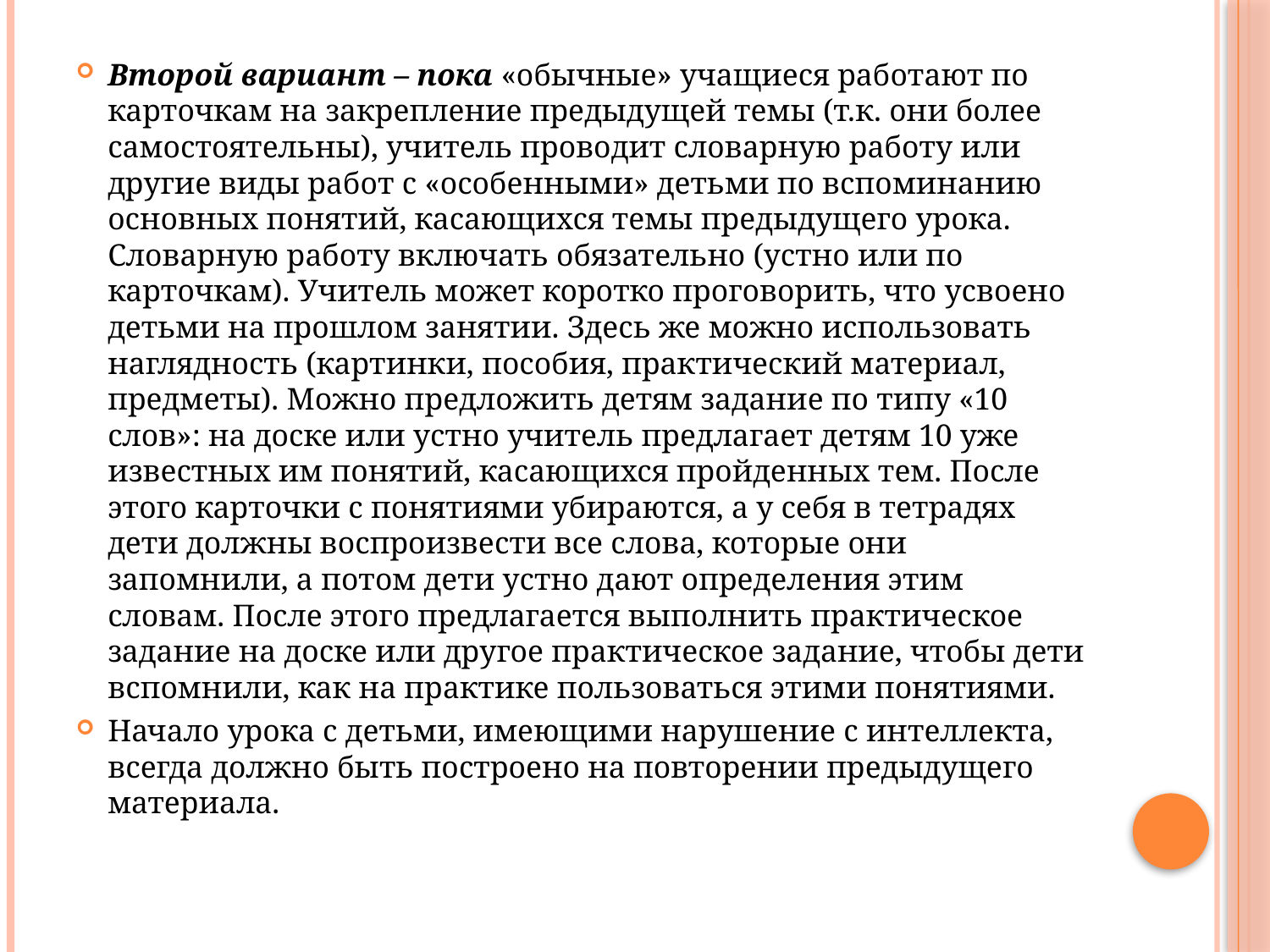

Второй вариант – пока «обычные» учащиеся работают по карточкам на закрепление предыдущей темы (т.к. они более самостоятельны), учитель проводит словарную работу или другие виды работ с «особенными» детьми по вспоминанию основных понятий, касающихся темы предыдущего урока. Словарную работу включать обязательно (устно или по карточкам). Учитель может коротко проговорить, что усвоено детьми на прошлом занятии. Здесь же можно использовать наглядность (картинки, пособия, практический материал, предметы). Можно предложить детям задание по типу «10 слов»: на доске или устно учитель предлагает детям 10 уже известных им понятий, касающихся пройденных тем. После этого карточки с понятиями убираются, а у себя в тетрадях дети должны воспроизвести все слова, которые они запомнили, а потом дети устно дают определения этим словам. После этого предлагается выполнить практическое задание на доске или другое практическое задание, чтобы дети вспомнили, как на практике пользоваться этими понятиями.
Начало урока с детьми, имеющими нарушение с интеллекта, всегда должно быть построено на повторении предыдущего материала.